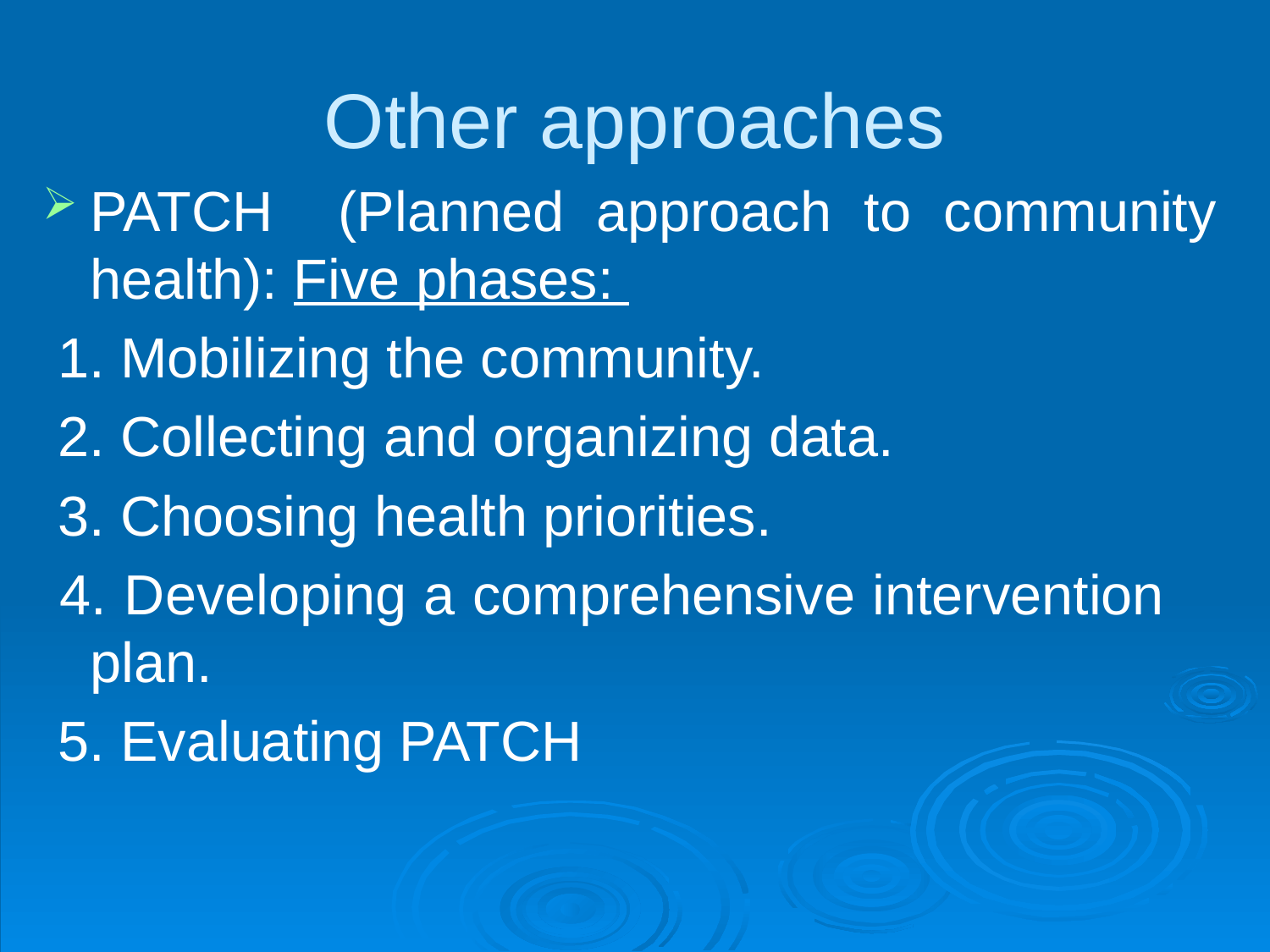

# Other approaches
PATCH  (Planned approach to community health): Five phases:
 1. Mobilizing the community.
 2. Collecting and organizing data.
 3. Choosing health priorities.
 4. Developing a comprehensive intervention    plan.
 5. Evaluating PATCH